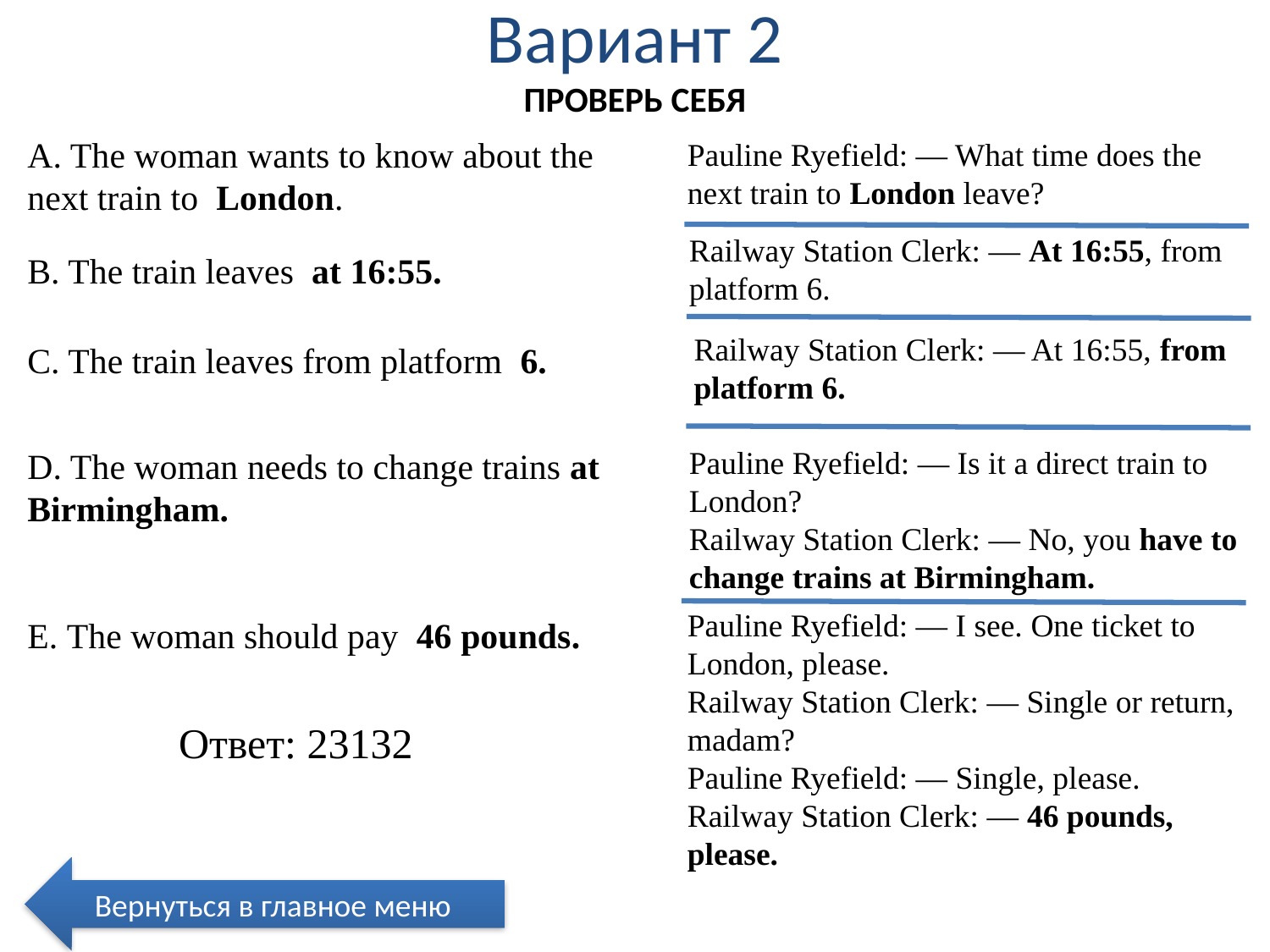

Вариант 2
ПРОВЕРЬ СЕБЯ
A. The woman wants to know about the next train to  London.

B. The train leaves  at 16:55.

C. The train leaves from platform  6.

D. The woman needs to change trains at Birmingham.

E. The woman should pay  46 pounds.

Pauline Ryefield: — What time does the next train to London leave?
Railway Station Clerk: — At 16:55, from platform 6.
Railway Station Clerk: — At 16:55, from platform 6.
Pauline Ryefield: — Is it a direct train to London?
Railway Station Clerk: — No, you have to change trains at Birmingham.
Pauline Ryefield: — I see. One ticket to London, please.
Railway Station Clerk: — Single or return, madam?
Pauline Ryefield: — Single, please.
Railway Station Clerk: — 46 pounds, please.
Ответ: 23132
Вернуться в главное меню